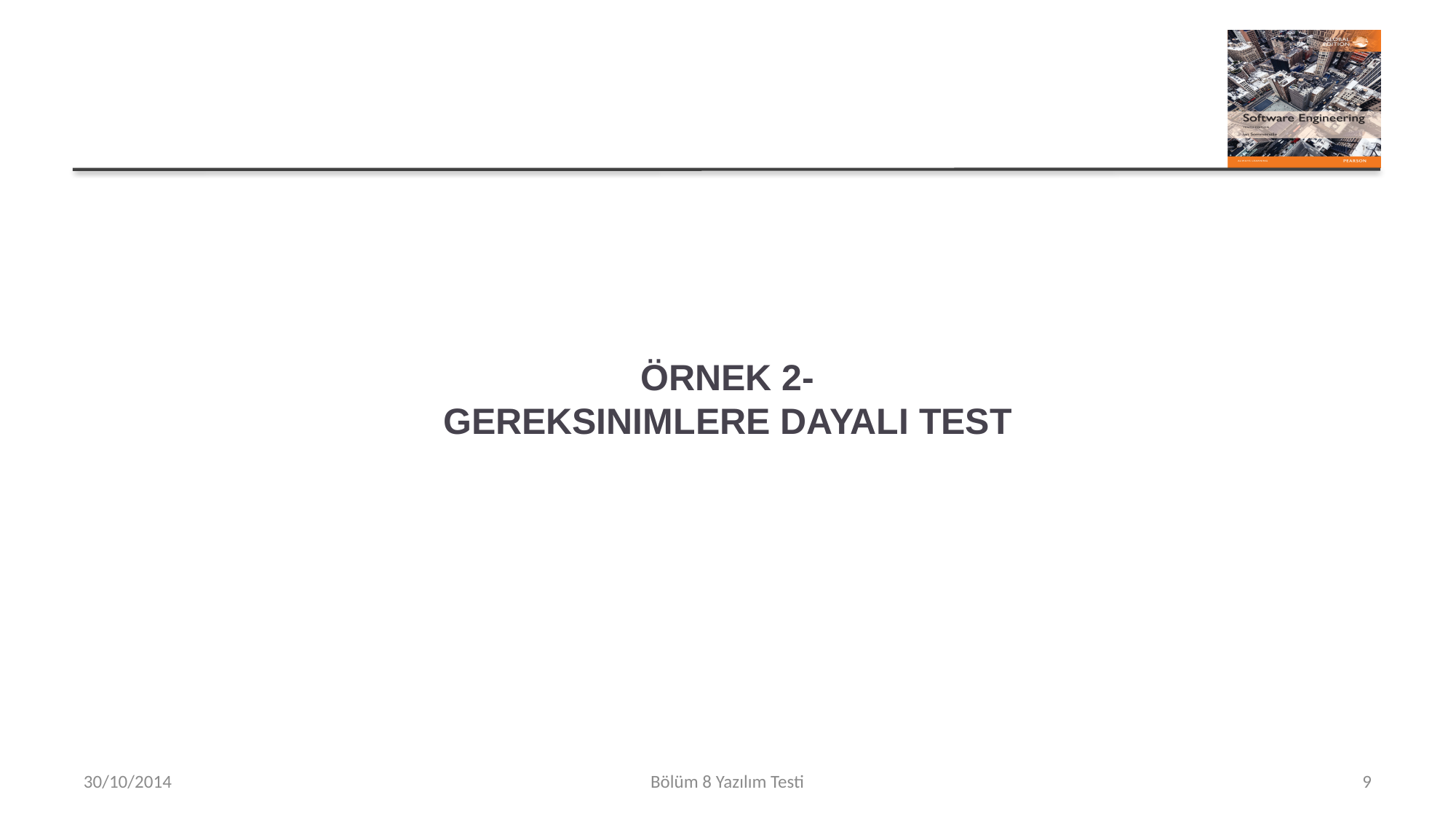

# ÖRNEK 2- GEREKSINIMLERE DAYALI TEST
30/10/2014
Bölüm 8 Yazılım Testi
9